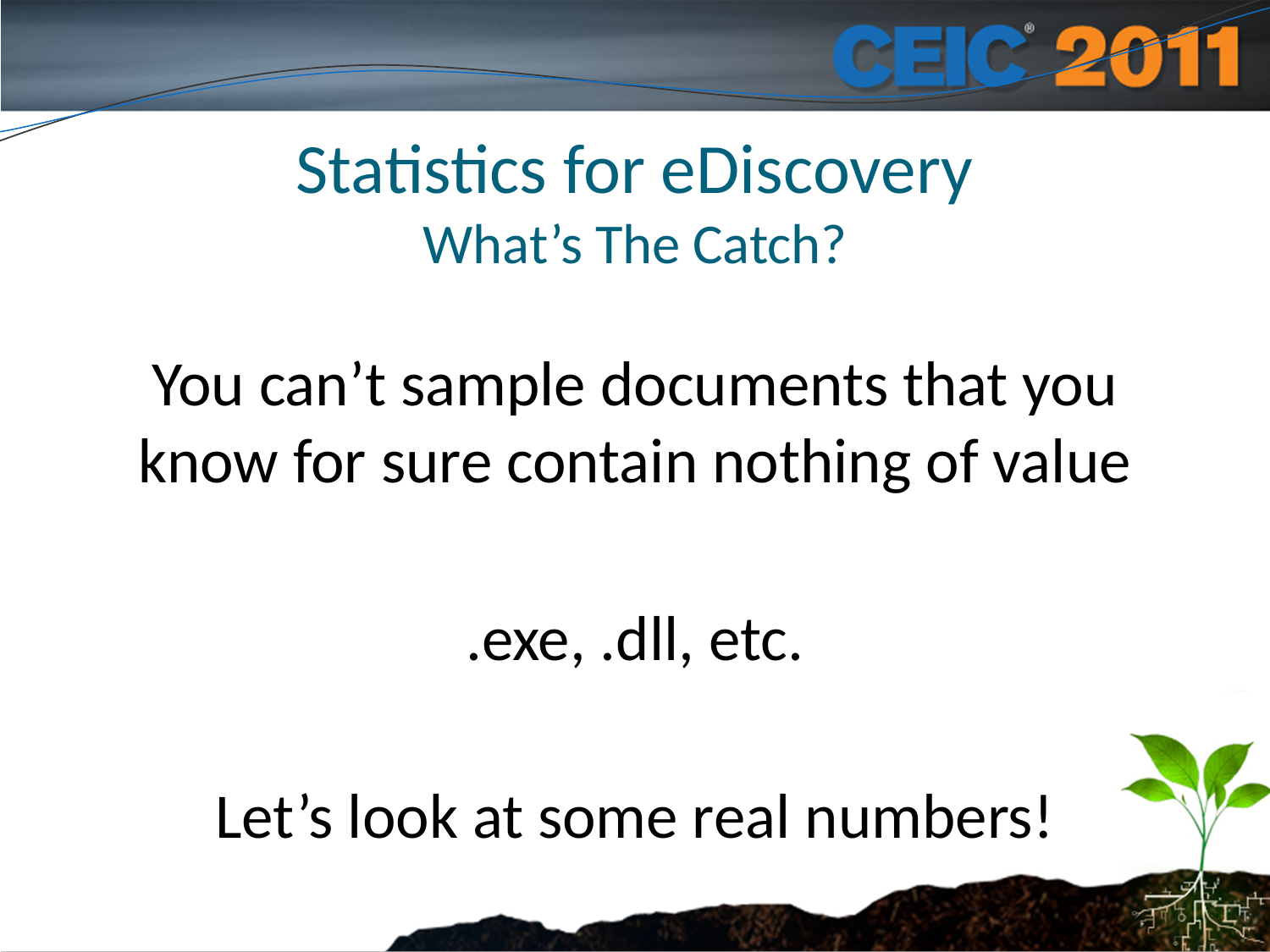

# Statistics for eDiscovery What’s The Catch?

You can’t sample documents that you know for sure contain nothing of value

.exe, .dll, etc.

Let’s look at some real numbers!